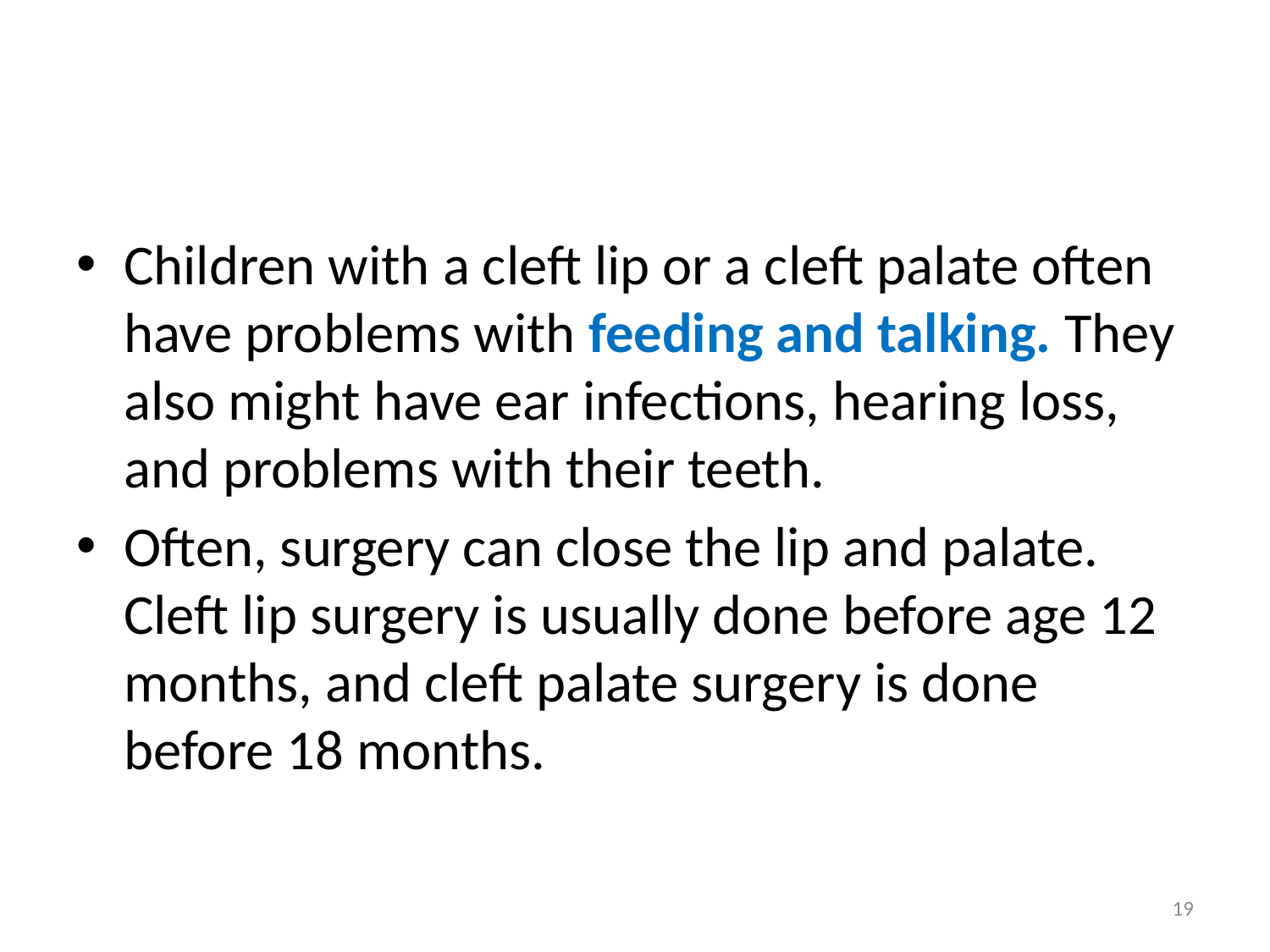

#
Children with a cleft lip or a cleft palate often have problems with feeding and talking. They also might have ear infections, hearing loss, and problems with their teeth.
Often, surgery can close the lip and palate. Cleft lip surgery is usually done before age 12 months, and cleft palate surgery is done before 18 months.

19